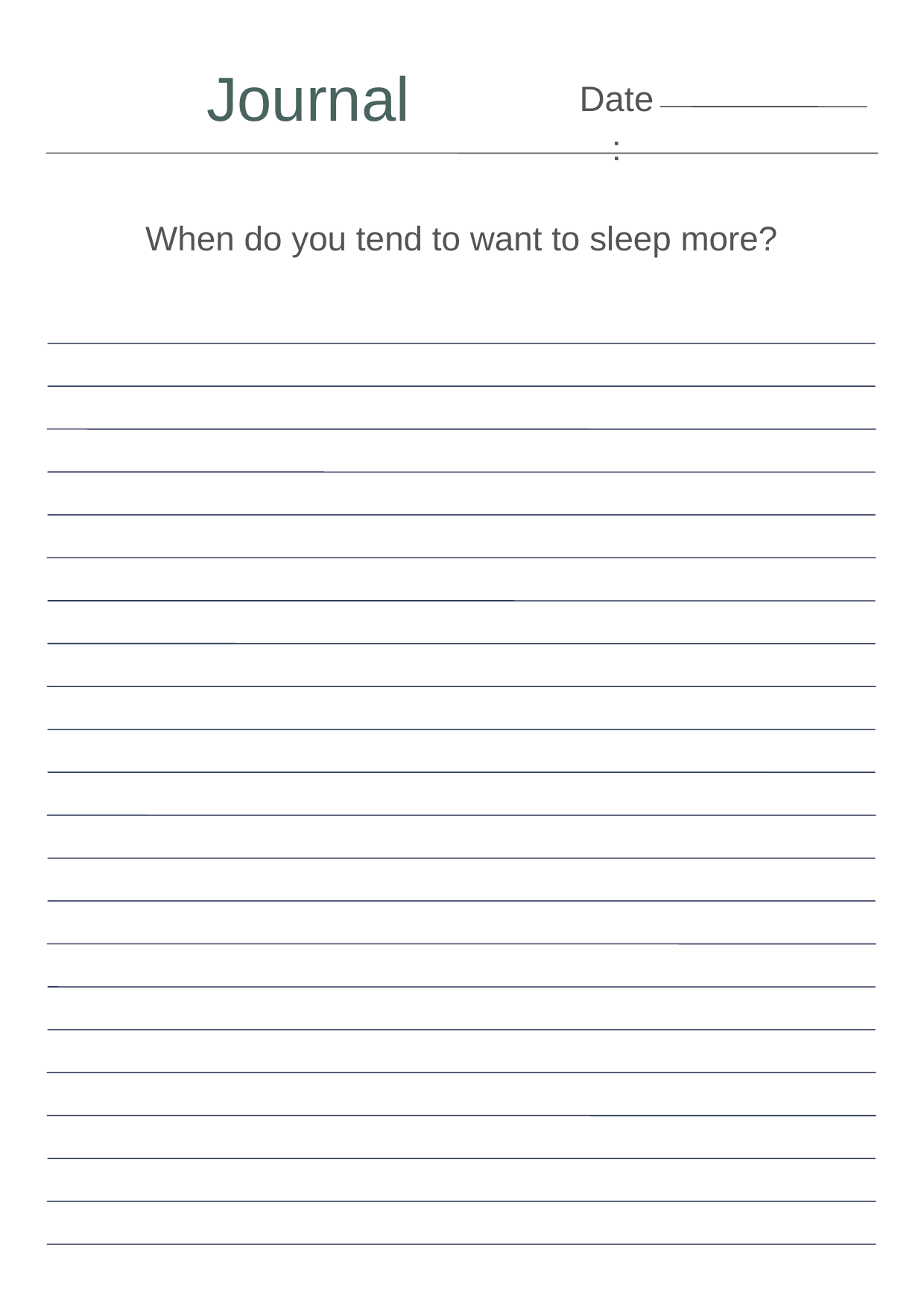

Journal
Date:

When do you tend to want to sleep more?